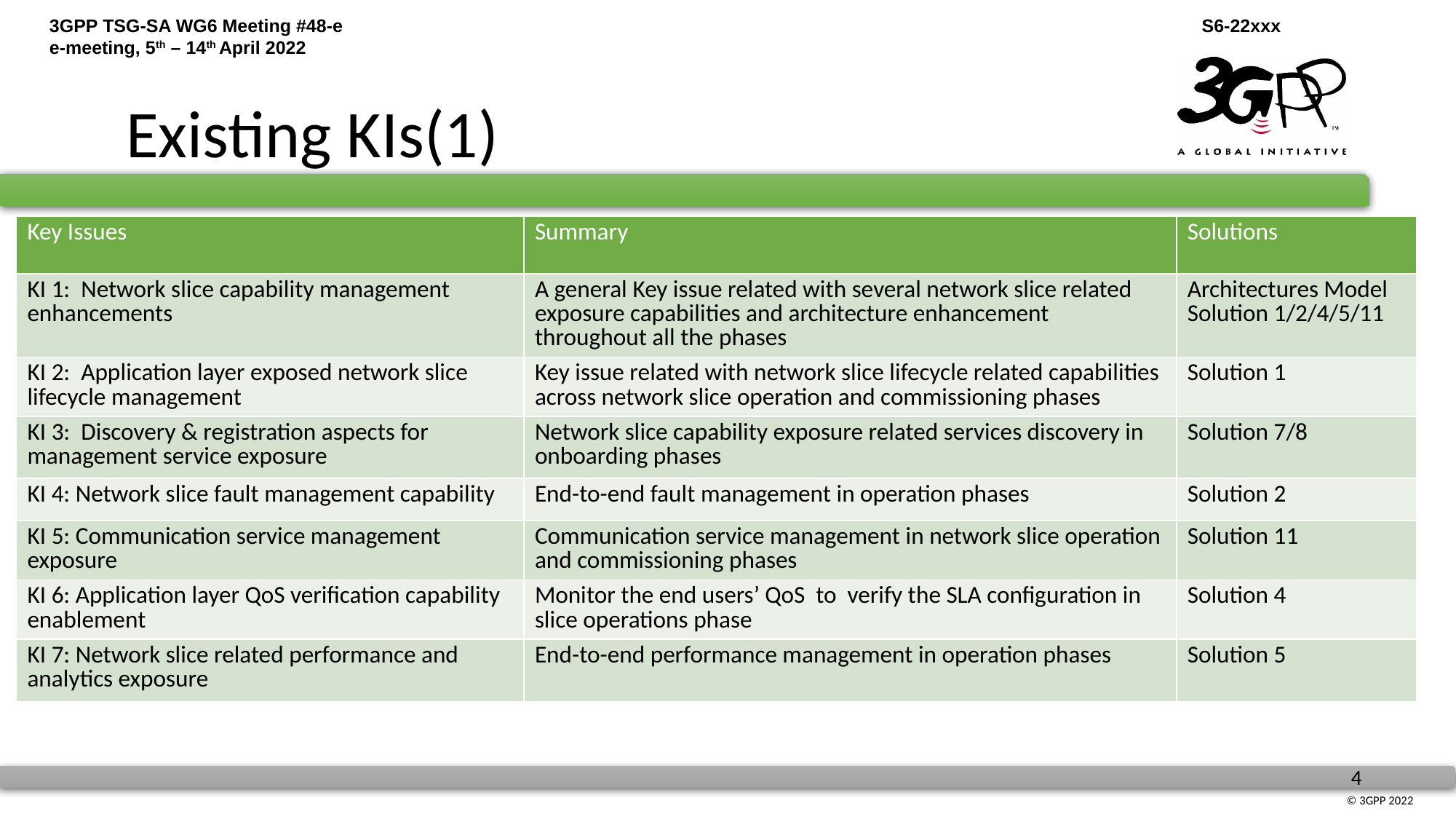

# Existing KIs(1)
| Key Issues | Summary | Solutions |
| --- | --- | --- |
| KI 1: Network slice capability management enhancements | A general Key issue related with several network slice related exposure capabilities and architecture enhancement throughout all the phases | Architectures Model Solution 1/2/4/5/11 |
| KI 2: Application layer exposed network slice lifecycle management | Key issue related with network slice lifecycle related capabilities across network slice operation and commissioning phases | Solution 1 |
| KI 3: Discovery & registration aspects for management service exposure | Network slice capability exposure related services discovery in onboarding phases | Solution 7/8 |
| KI 4: Network slice fault management capability | End-to-end fault management in operation phases | Solution 2 |
| KI 5: Communication service management exposure | Communication service management in network slice operation and commissioning phases | Solution 11 |
| KI 6: Application layer QoS verification capability enablement | Monitor the end users’ QoS to verify the SLA configuration in slice operations phase | Solution 4 |
| KI 7: Network slice related performance and analytics exposure | End-to-end performance management in operation phases | Solution 5 |